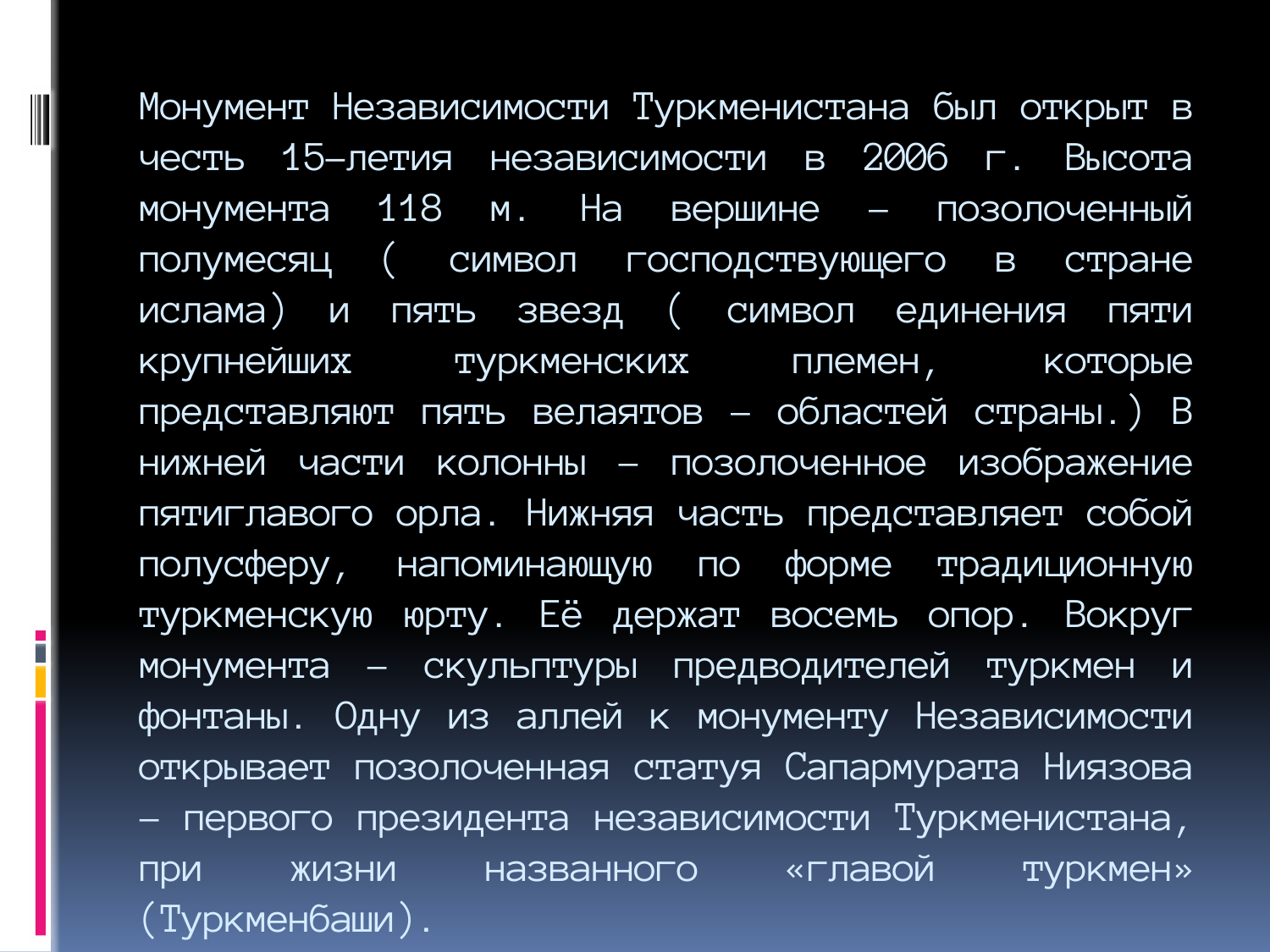

# Монумент Независимости Туркменистана был открыт в честь 15-летия независимости в 2006 г. Высота монумента 118 м. На вершине – позолоченный полумесяц ( символ господствующего в стране ислама) и пять звезд ( символ единения пяти крупнейших туркменских племен, которые представляют пять велаятов – областей страны.) В нижней части колонны – позолоченное изображение пятиглавого орла. Нижняя часть представляет собой полусферу, напоминающую по форме традиционную туркменскую юрту. Её держат восемь опор. Вокруг монумента – скульптуры предводителей туркмен и фонтаны. Одну из аллей к монументу Независимости открывает позолоченная статуя Сапармурата Ниязова – первого президента независимости Туркменистана, при жизни названного «главой туркмен» (Туркменбаши).